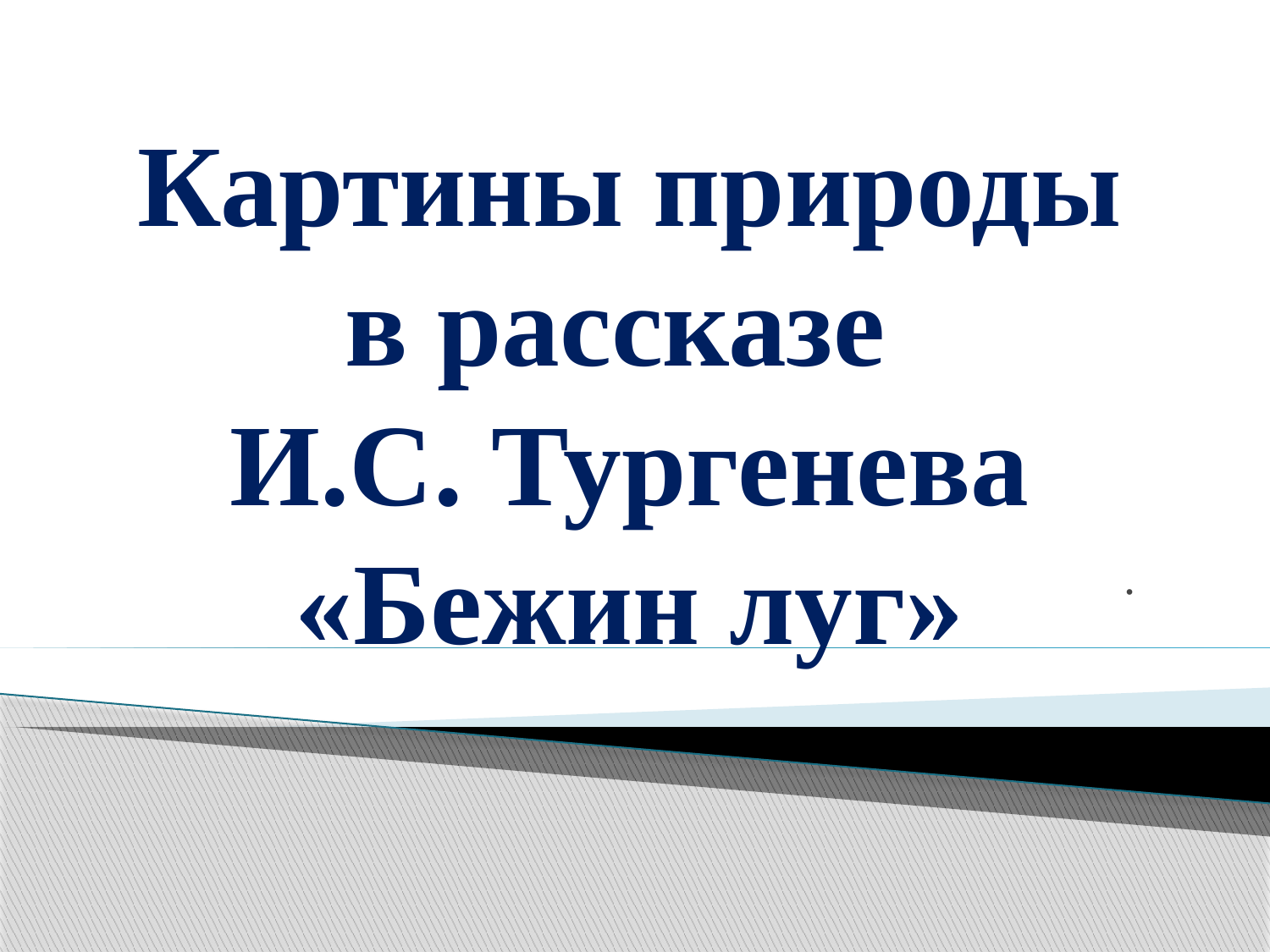

# Картины природы в рассказе И.С. Тургенева «Бежин луг»

.